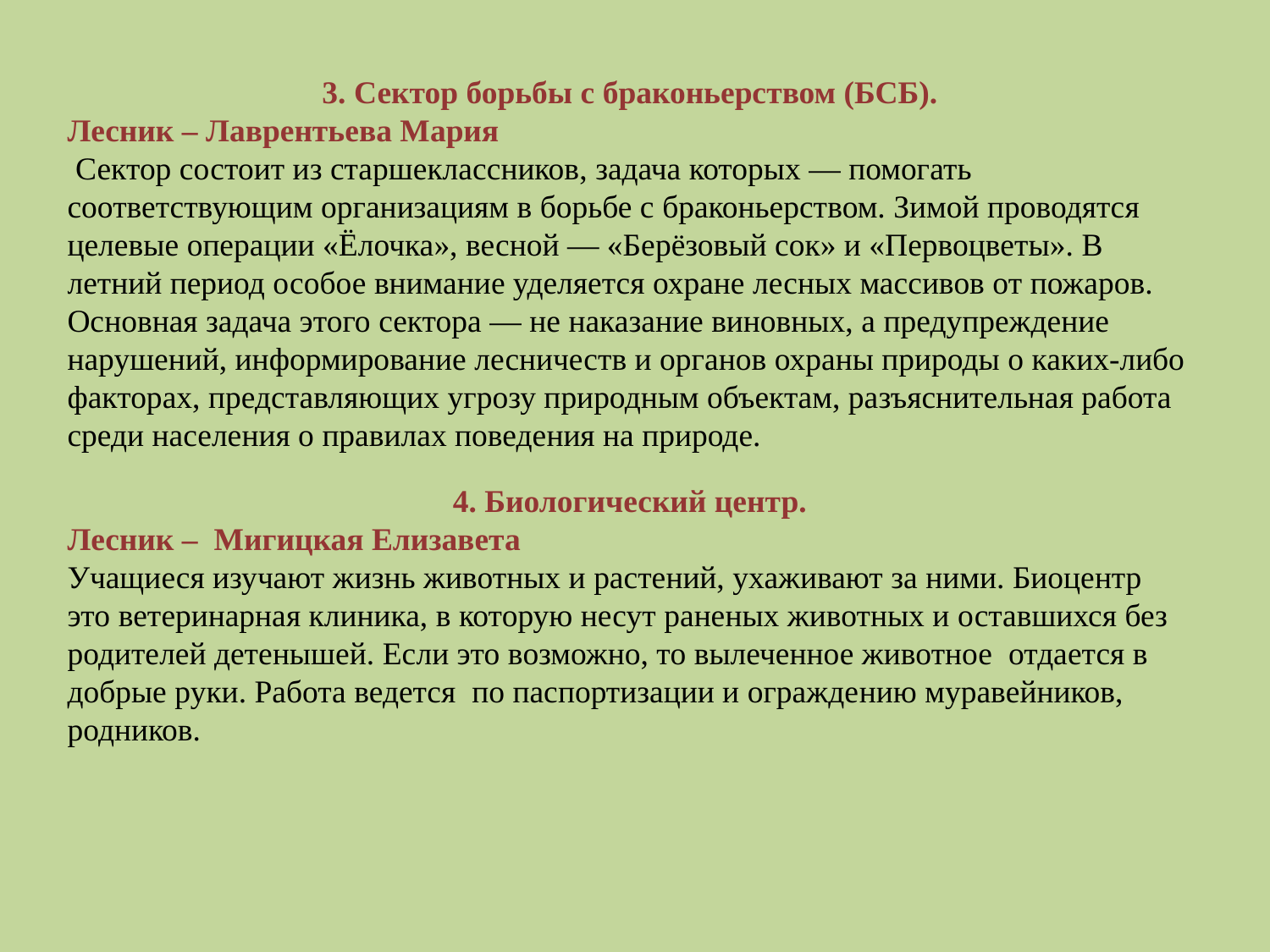

3. Сектор борьбы с браконьерством (БСБ).
Лесник – Лаврентьева Мария
 Сектор состоит из старшеклассников, задача которых — помогать соответствующим организациям в борьбе с браконьерством. Зимой проводятся целевые операции «Ёлочка», весной — «Берёзовый сок» и «Первоцветы». В летний период особое внимание уделяется охране лесных массивов от пожаров. Основная задача этого сектора — не наказание виновных, а предупреждение нарушений, информирование лесничеств и органов охраны природы о каких-либо факторах, представляющих угрозу природным объектам, разъяснительная работа среди населения о правилах поведения на природе.
4. Биологический центр.
Лесник –  Мигицкая Елизавета
Учащиеся изучают жизнь животных и растений, ухаживают за ними. Биоцентр  это ветеринарная клиника, в которую несут раненых животных и оставшихся без родителей детенышей. Если это возможно, то вылеченное животное  отдается в добрые руки. Работа ведется  по паспортизации и огражде­нию муравейников, родников.